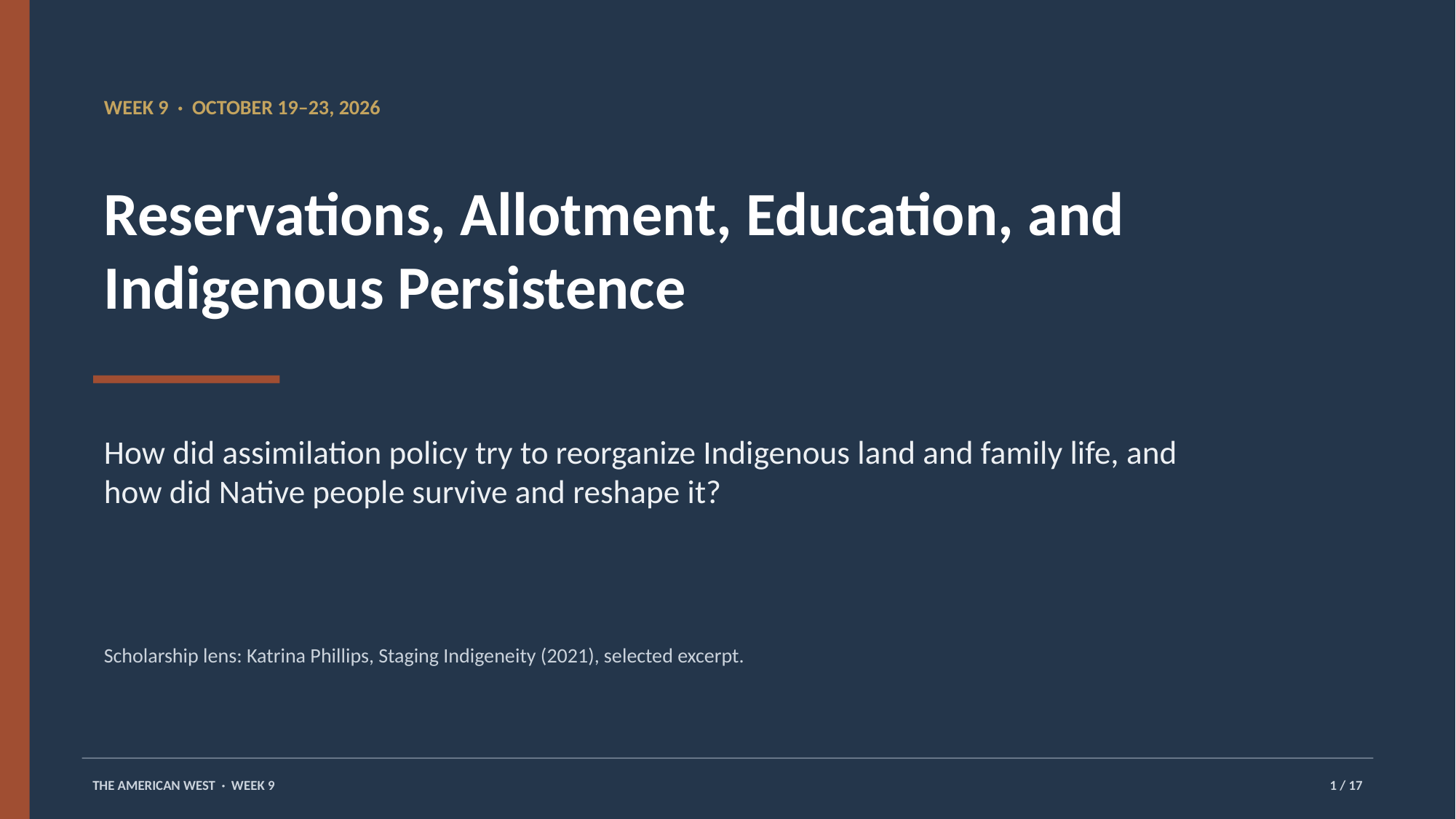

WEEK 9  ·  OCTOBER 19–23, 2026
Reservations, Allotment, Education, and Indigenous Persistence

How did assimilation policy try to reorganize Indigenous land and family life, and how did Native people survive and reshape it?
Scholarship lens: Katrina Phillips, Staging Indigeneity (2021), selected excerpt.

THE AMERICAN WEST  ·  WEEK 9
1 / 17